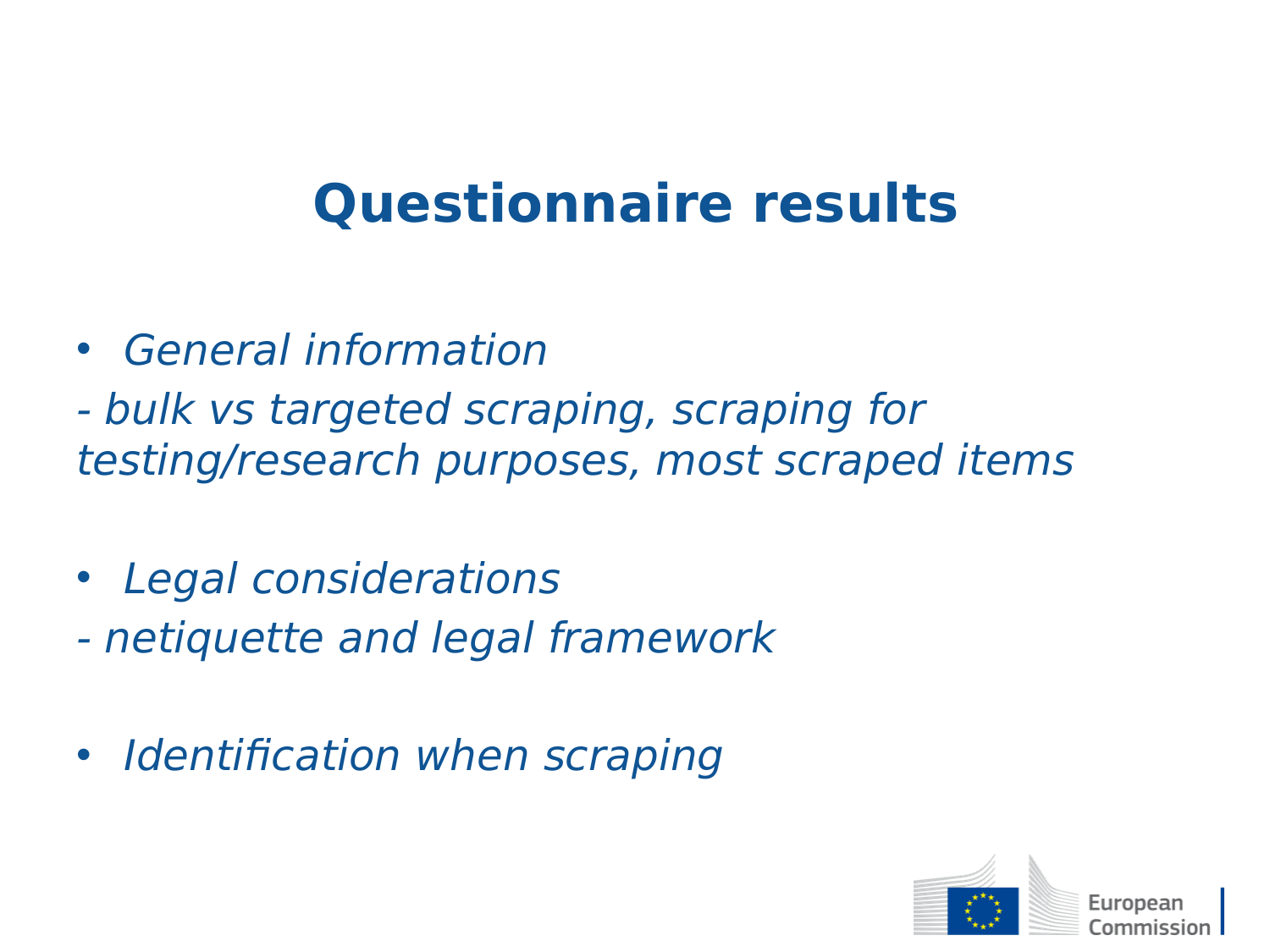

# Questionnaire results
General information
- bulk vs targeted scraping, scraping for testing/research purposes, most scraped items

Legal considerations
- netiquette and legal framework

Identification when scraping